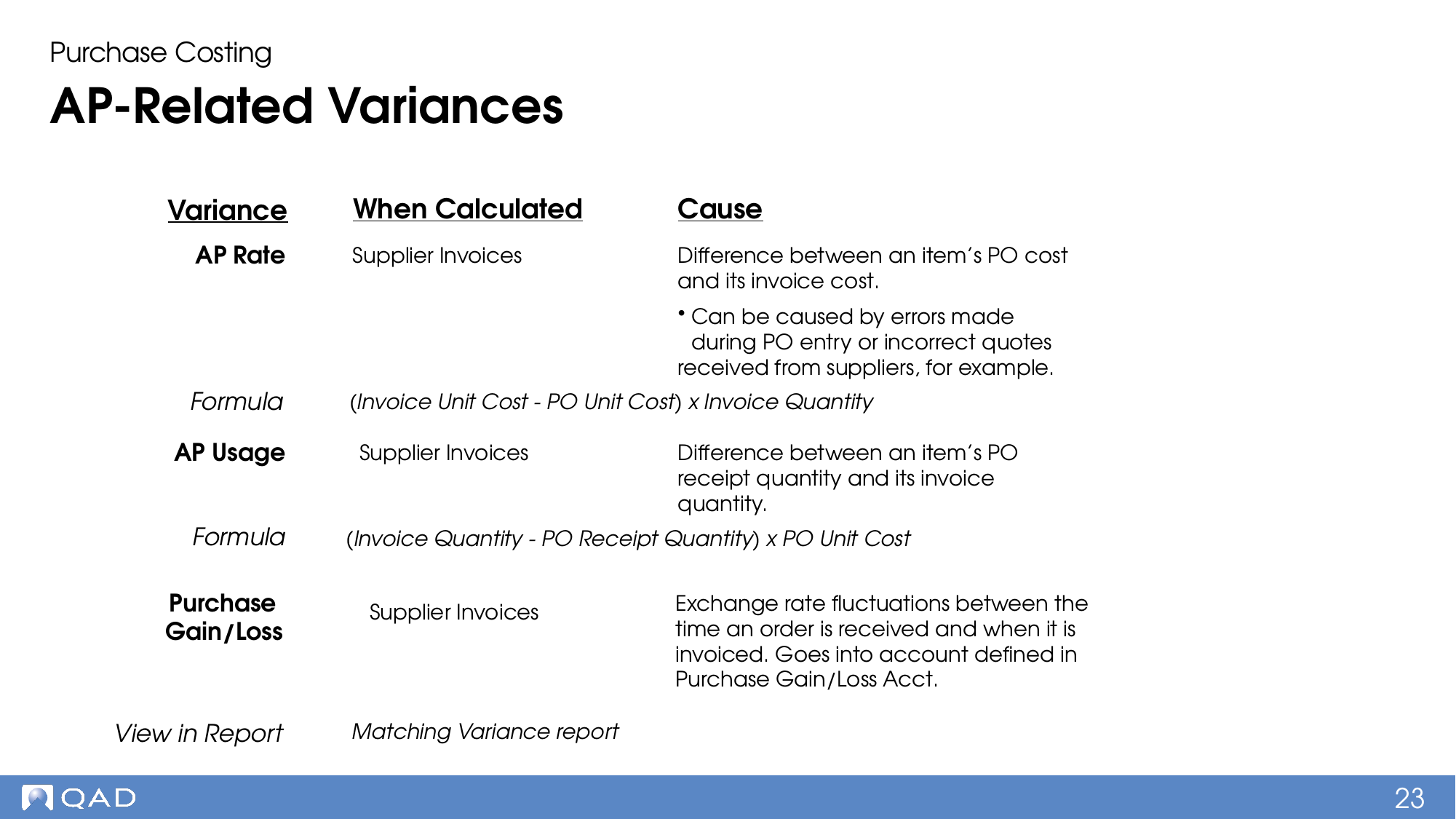

Purchase Costing
# AP-Related Variances
When Calculated
Cause
Variance
AP Rate
Supplier Invoices
Difference between an item’s PO cost and its invoice cost.
 Can be caused by errors made 		during PO entry or incorrect quotes 	received from suppliers, for example.
Formula
(Invoice Unit Cost - PO Unit Cost) x Invoice Quantity
AP Usage
Supplier Invoices
Difference between an item’s PO receipt quantity and its invoice quantity.
Formula
(Invoice Quantity - PO Receipt Quantity) x PO Unit Cost
Purchase
Gain/Loss
Exchange rate fluctuations between the time an order is received and when it is invoiced. Goes into account defined in Purchase Gain/Loss Acct.
Supplier Invoices
View in Report
Matching Variance report
23